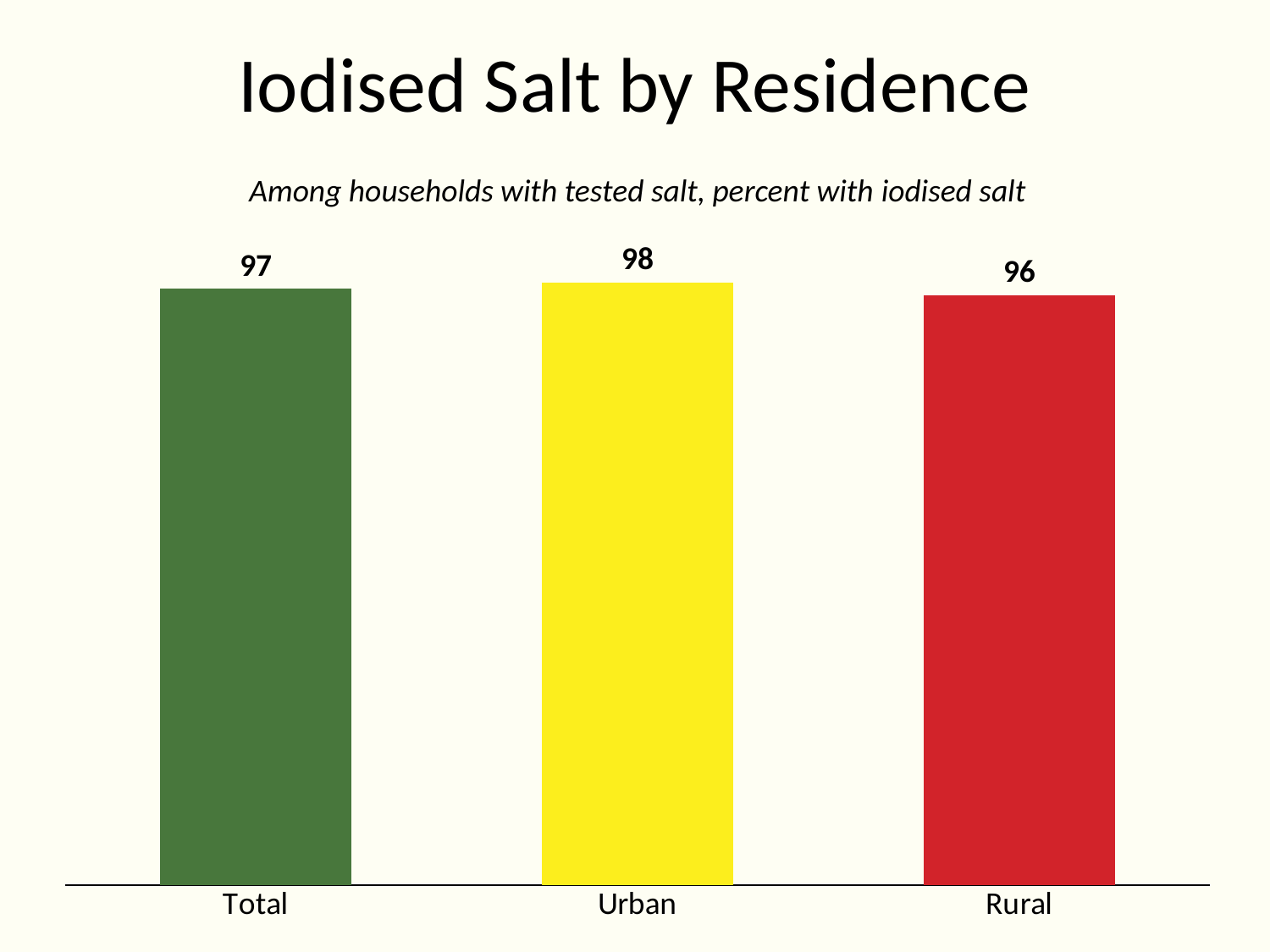

# Iodised Salt by Residence
Among households with tested salt, percent with iodised salt

### Chart

| Category | Series 1 |
|---|---|
| Total | 97.0 |
| Urban | 98.0 |
| Rural | 96.0 |